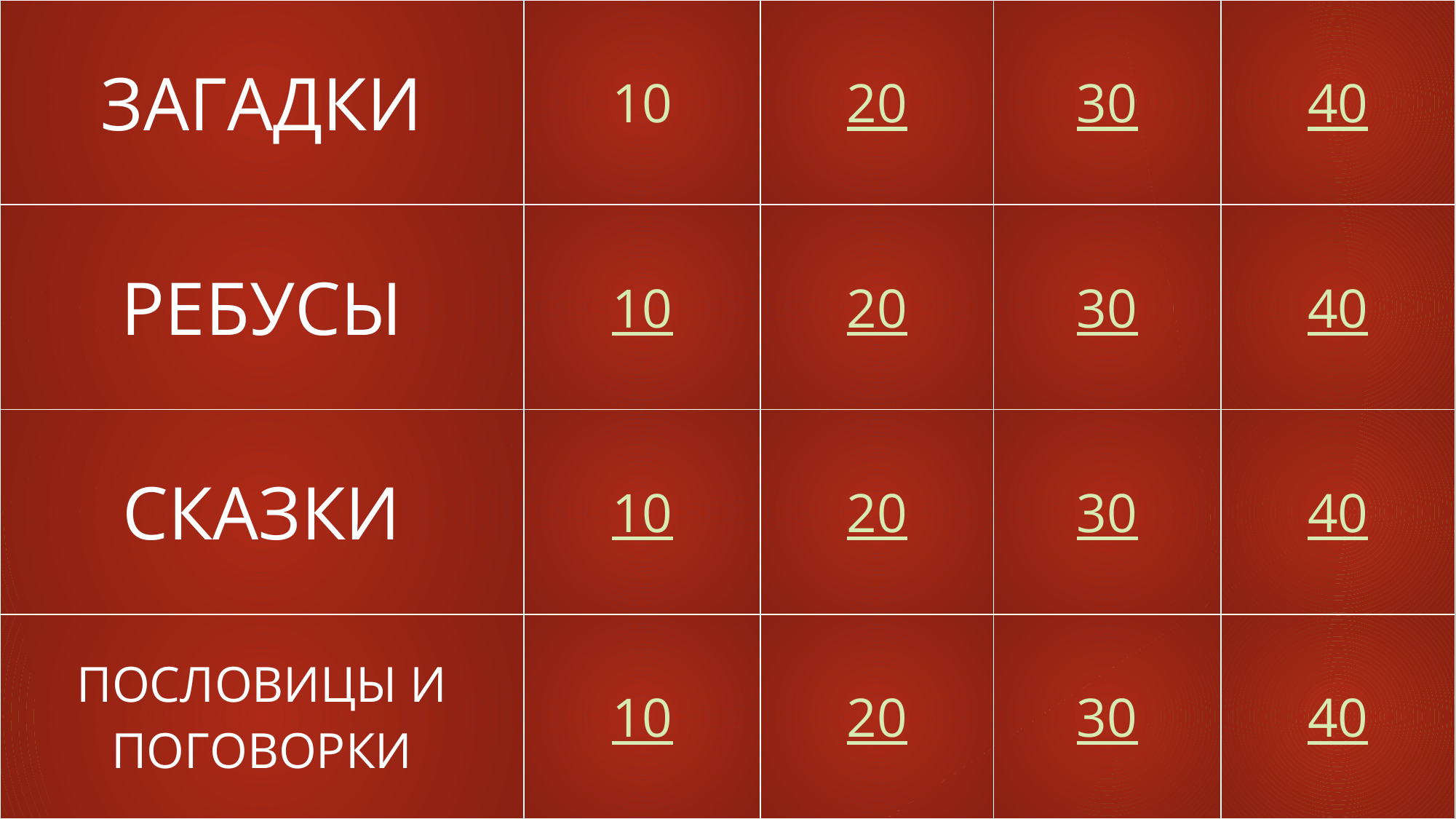

| ЗАГАДКИ | 10 | 20 | 30 | 40 |
| --- | --- | --- | --- | --- |
| РЕБУСЫ | 10 | 20 | 30 | 40 |
| СКАЗКИ | 10 | 20 | 30 | 40 |
| ПОСЛОВИЦЫ И ПОГОВОРКИ | 10 | 20 | 30 | 40 |